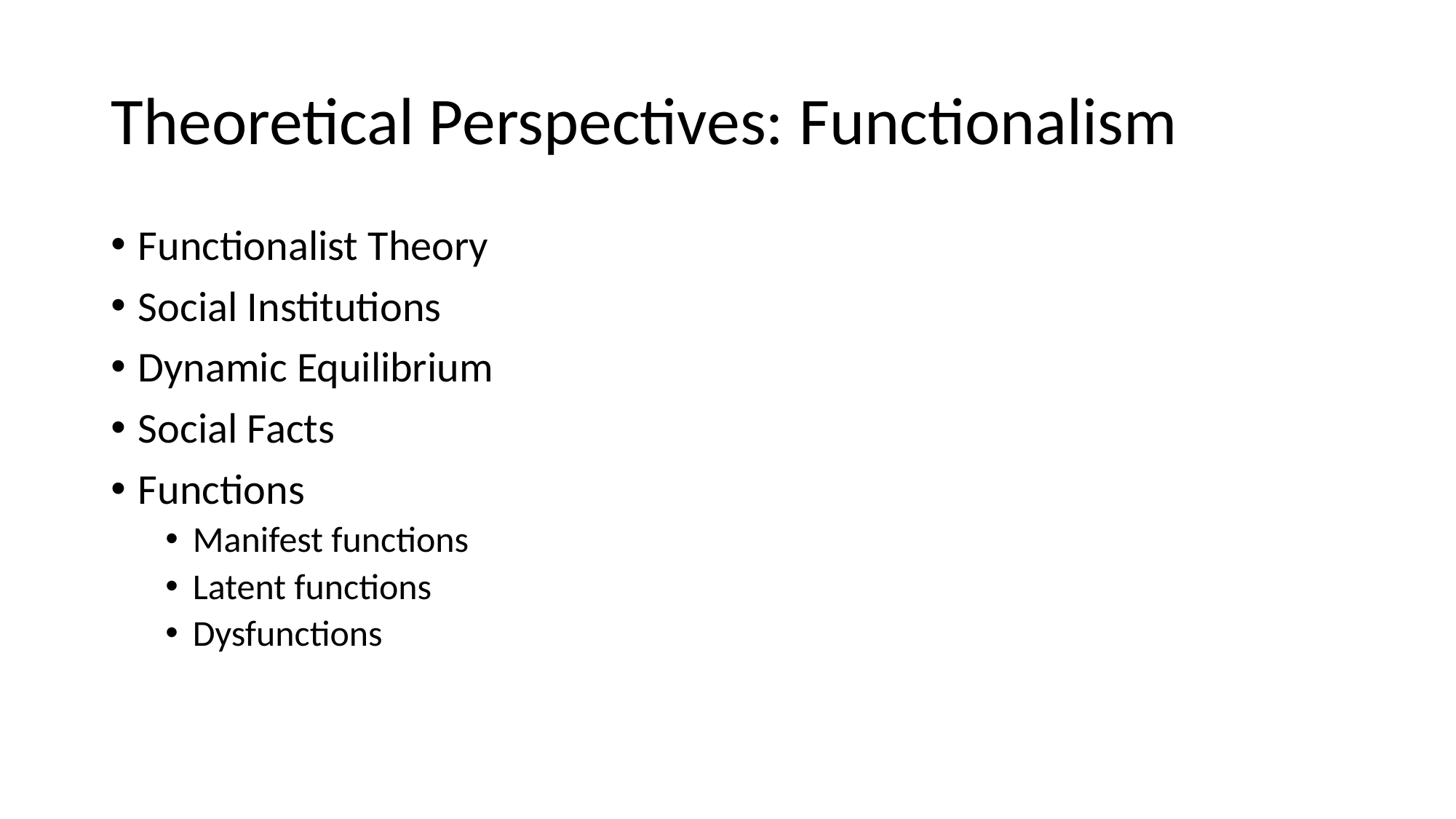

# Theoretical Perspectives: Functionalism
Functionalist Theory
Social Institutions
Dynamic Equilibrium
Social Facts
Functions
Manifest functions
Latent functions
Dysfunctions